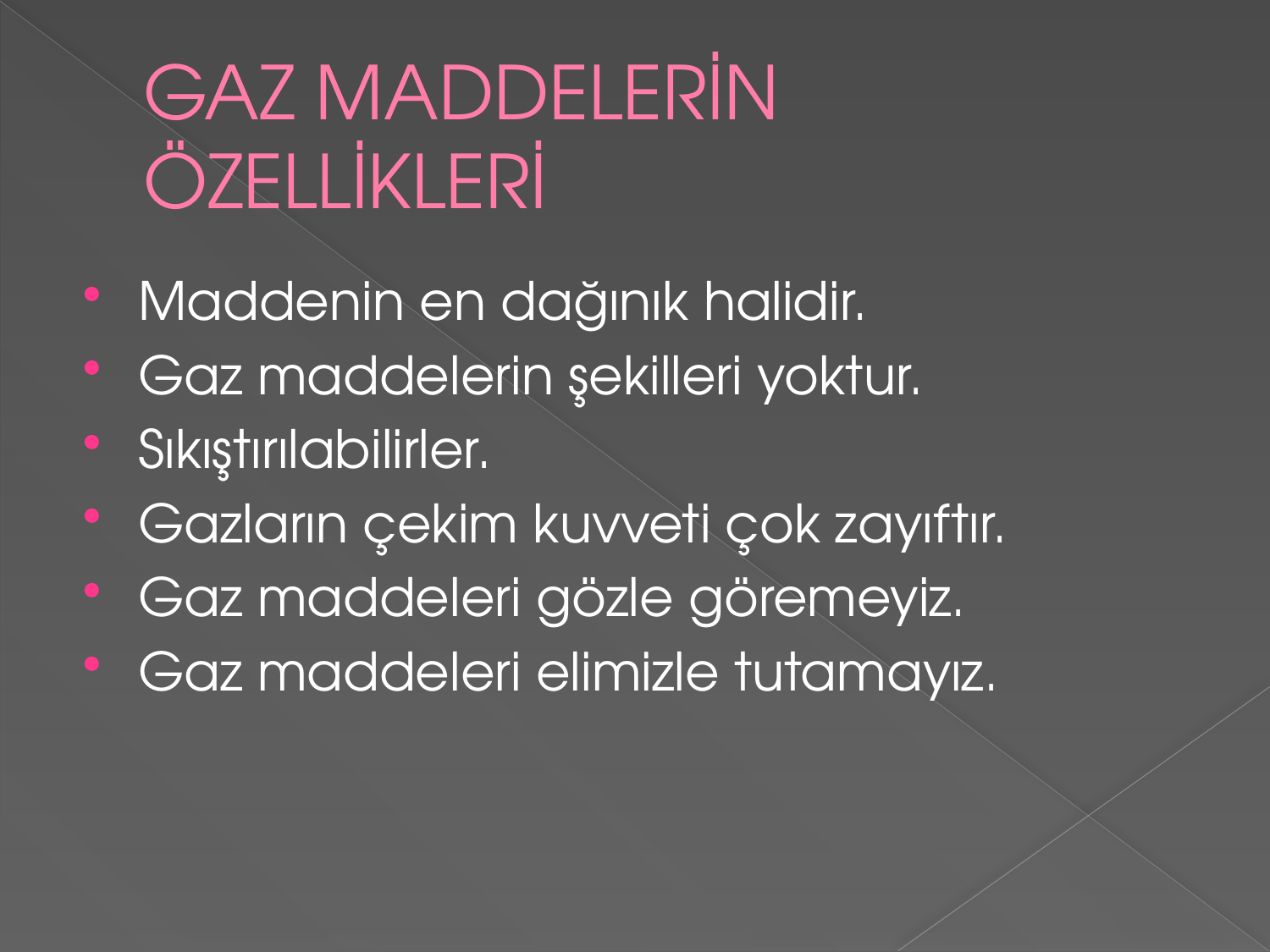

# GAZ MADDELERİN ÖZELLİKLERİ
Maddenin en dağınık halidir.
Gaz maddelerin şekilleri yoktur.
Sıkıştırılabilirler.
Gazların çekim kuvveti çok zayıftır.
Gaz maddeleri gözle göremeyiz.
Gaz maddeleri elimizle tutamayız.